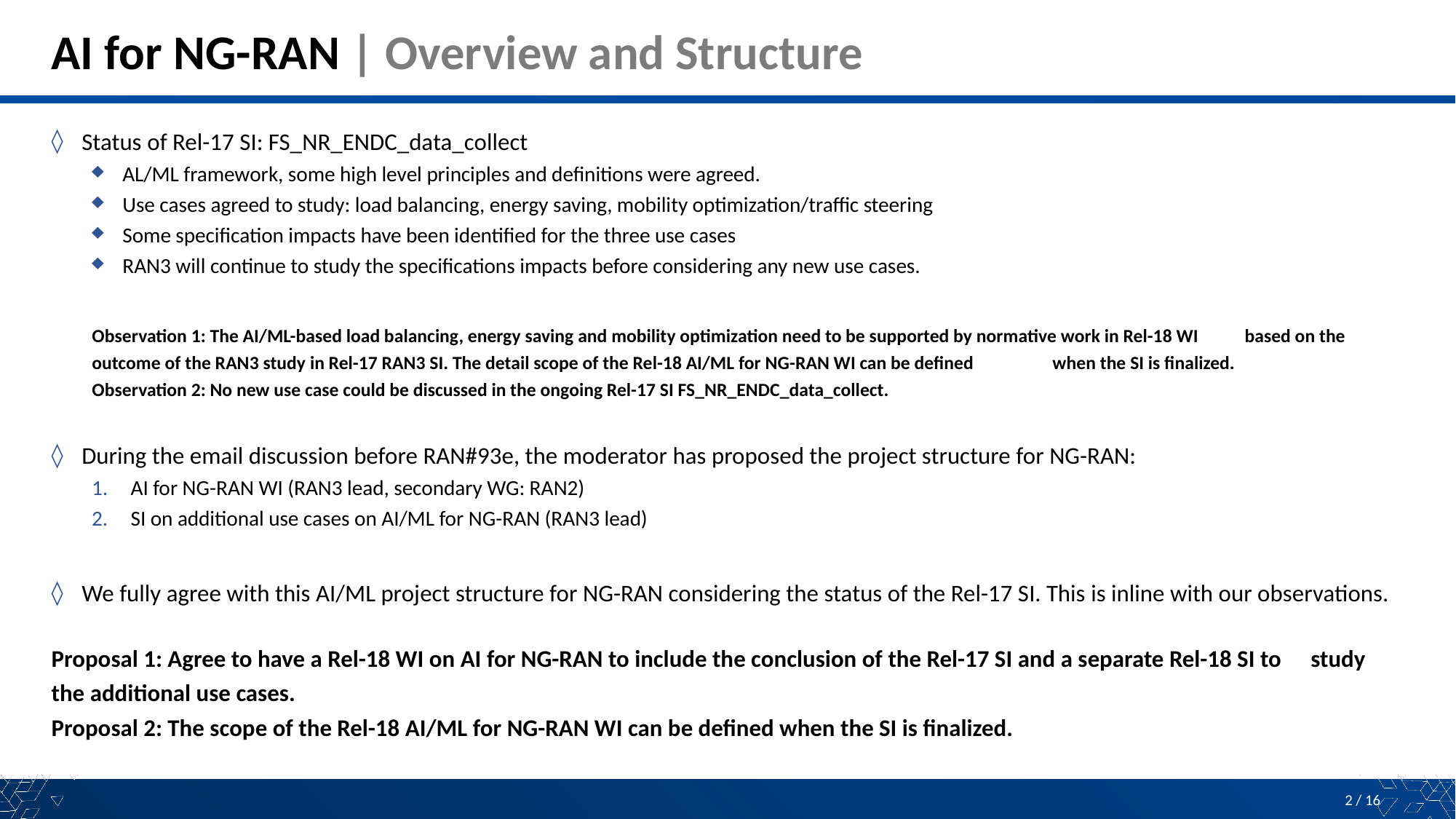

# AI for NG-RAN | Overview and Structure
Status of Rel-17 SI: FS_NR_ENDC_data_collect
AL/ML framework, some high level principles and definitions were agreed.
Use cases agreed to study: load balancing, energy saving, mobility optimization/traffic steering
Some specification impacts have been identified for the three use cases
RAN3 will continue to study the specifications impacts before considering any new use cases.

Observation 1: The AI/ML-based load balancing, energy saving and mobility optimization need to be supported by normative work in Rel-18 WI 			based on the outcome of the RAN3 study in Rel-17 RAN3 SI. The detail scope of the Rel-18 AI/ML for NG-RAN WI can be defined 			when the SI is finalized.
Observation 2: No new use case could be discussed in the ongoing Rel-17 SI FS_NR_ENDC_data_collect.

During the email discussion before RAN#93e, the moderator has proposed the project structure for NG-RAN:
AI for NG-RAN WI (RAN3 lead, secondary WG: RAN2)
SI on additional use cases on AI/ML for NG-RAN (RAN3 lead)

We fully agree with this AI/ML project structure for NG-RAN considering the status of the Rel-17 SI. This is inline with our observations.

Proposal 1: Agree to have a Rel-18 WI on AI for NG-RAN to include the conclusion of the Rel-17 SI and a separate Rel-18 SI to 	  study the additional use cases.
Proposal 2: The scope of the Rel-18 AI/ML for NG-RAN WI can be defined when the SI is finalized.